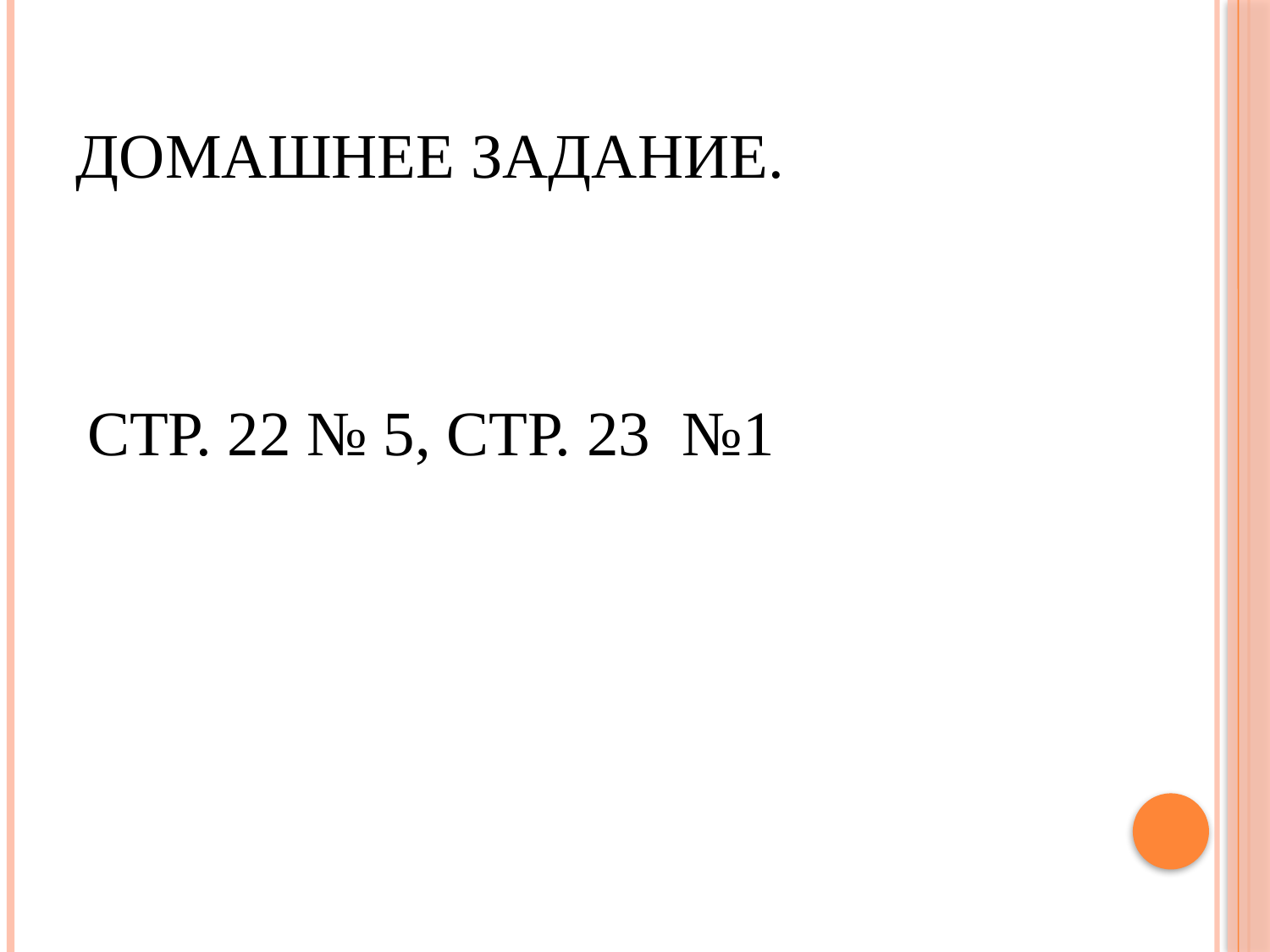

# Домашнее задание.
Стр. 22 № 5, стр. 23  №1